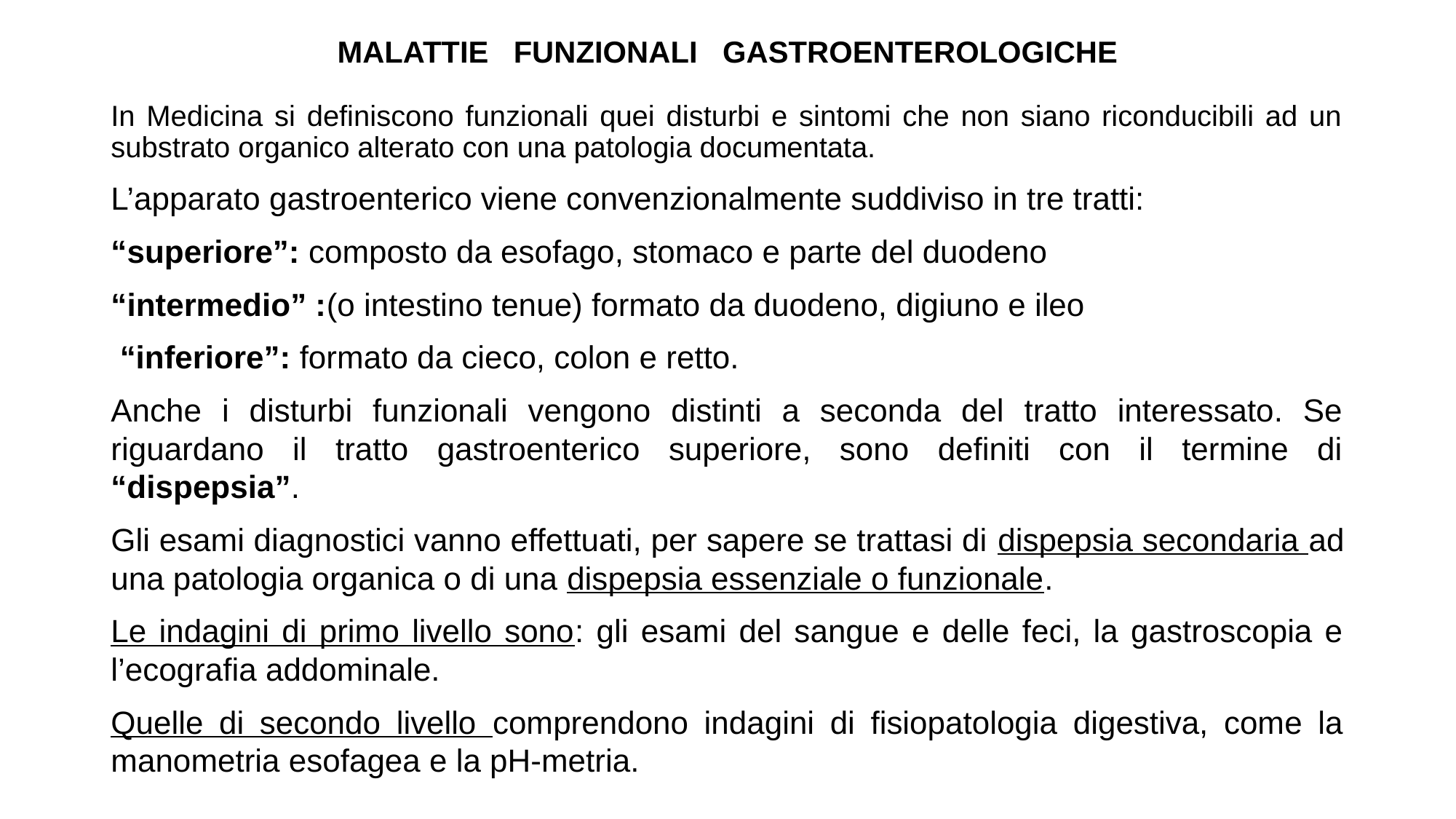

# MALATTIE   FUNZIONALI   GASTROENTEROLOGICHE
In Medicina si definiscono funzionali quei disturbi e sintomi che non siano riconducibili ad un substrato organico alterato con una patologia documentata.
L’apparato gastroenterico viene convenzionalmente suddiviso in tre tratti:
“superiore”: composto da esofago, stomaco e parte del duodeno
“intermedio” :(o intestino tenue) formato da duodeno, digiuno e ileo
 “inferiore”: formato da cieco, colon e retto.
Anche i disturbi funzionali vengono distinti a seconda del tratto interessato. Se riguardano il tratto gastroenterico superiore, sono definiti con il termine di “dispepsia”.
Gli esami diagnostici vanno effettuati, per sapere se trattasi di dispepsia secondaria ad una patologia organica o di una dispepsia essenziale o funzionale.
Le indagini di primo livello sono: gli esami del sangue e delle feci, la gastroscopia e l’ecografia addominale.
Quelle di secondo livello comprendono indagini di fisiopatologia digestiva, come la manometria esofagea e la pH-metria.